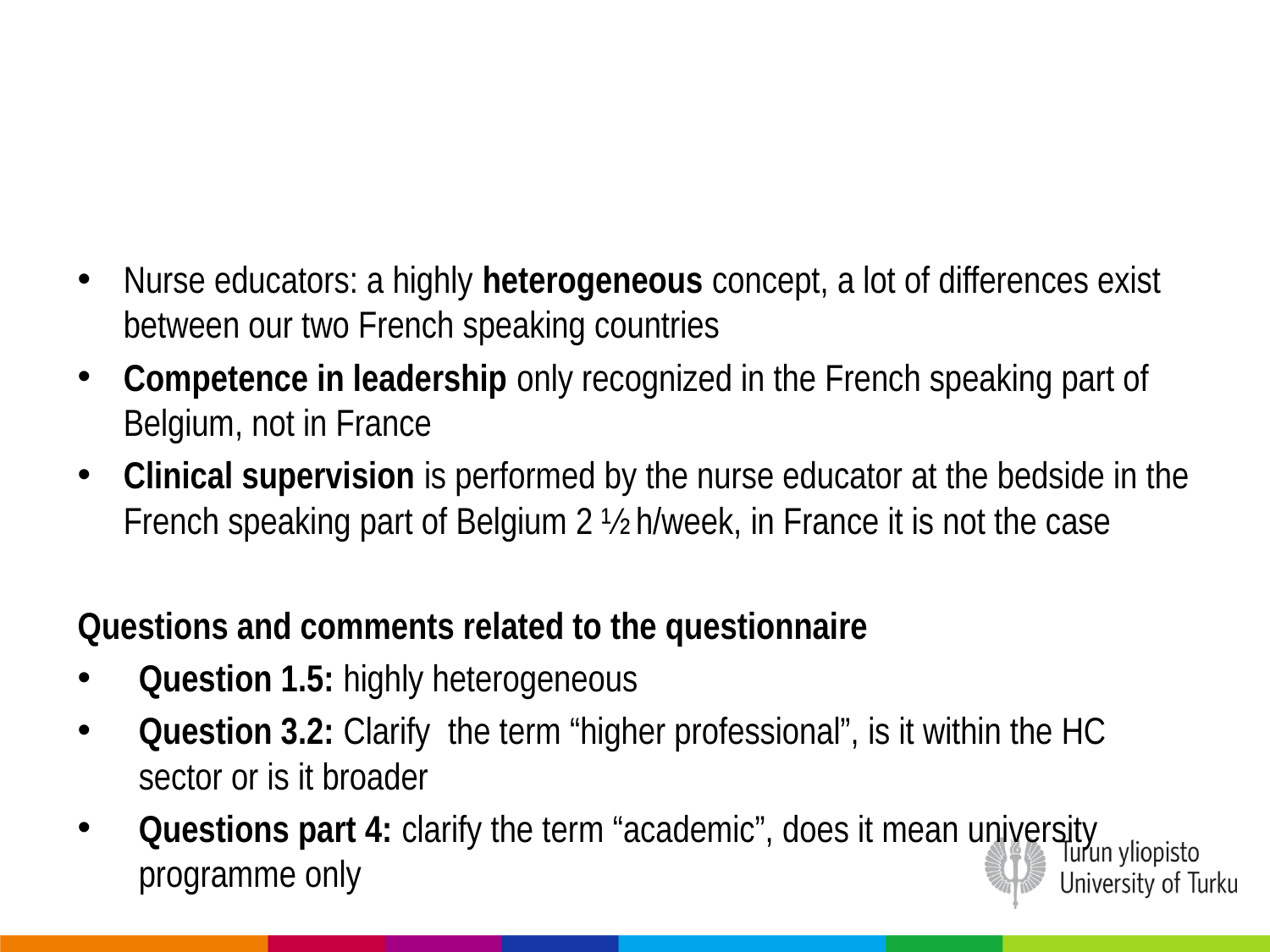

#
Nurse educators: a highly heterogeneous concept, a lot of differences exist between our two French speaking countries
Competence in leadership only recognized in the French speaking part of Belgium, not in France
Clinical supervision is performed by the nurse educator at the bedside in the French speaking part of Belgium 2 ½ h/week, in France it is not the case

Questions and comments related to the questionnaire
Question 1.5: highly heterogeneous
Question 3.2: Clarify  the term “higher professional”, is it within the HC sector or is it broader
Questions part 4: clarify the term “academic”, does it mean university programme only